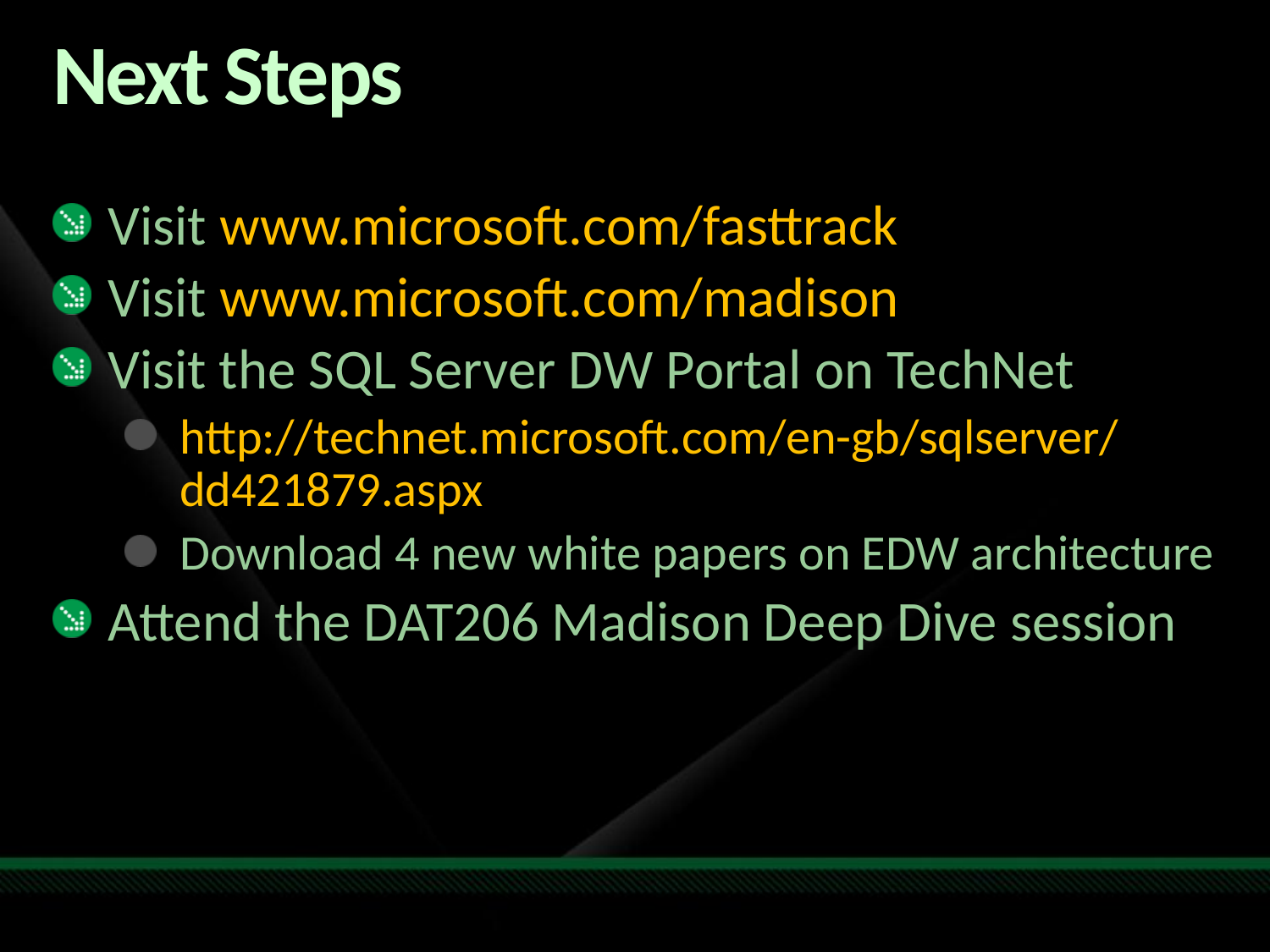

# Next Steps
Visit www.microsoft.com/fasttrack
Visit www.microsoft.com/madison
Visit the SQL Server DW Portal on TechNet
http://technet.microsoft.com/en-gb/sqlserver/dd421879.aspx
Download 4 new white papers on EDW architecture
Attend the DAT206 Madison Deep Dive session